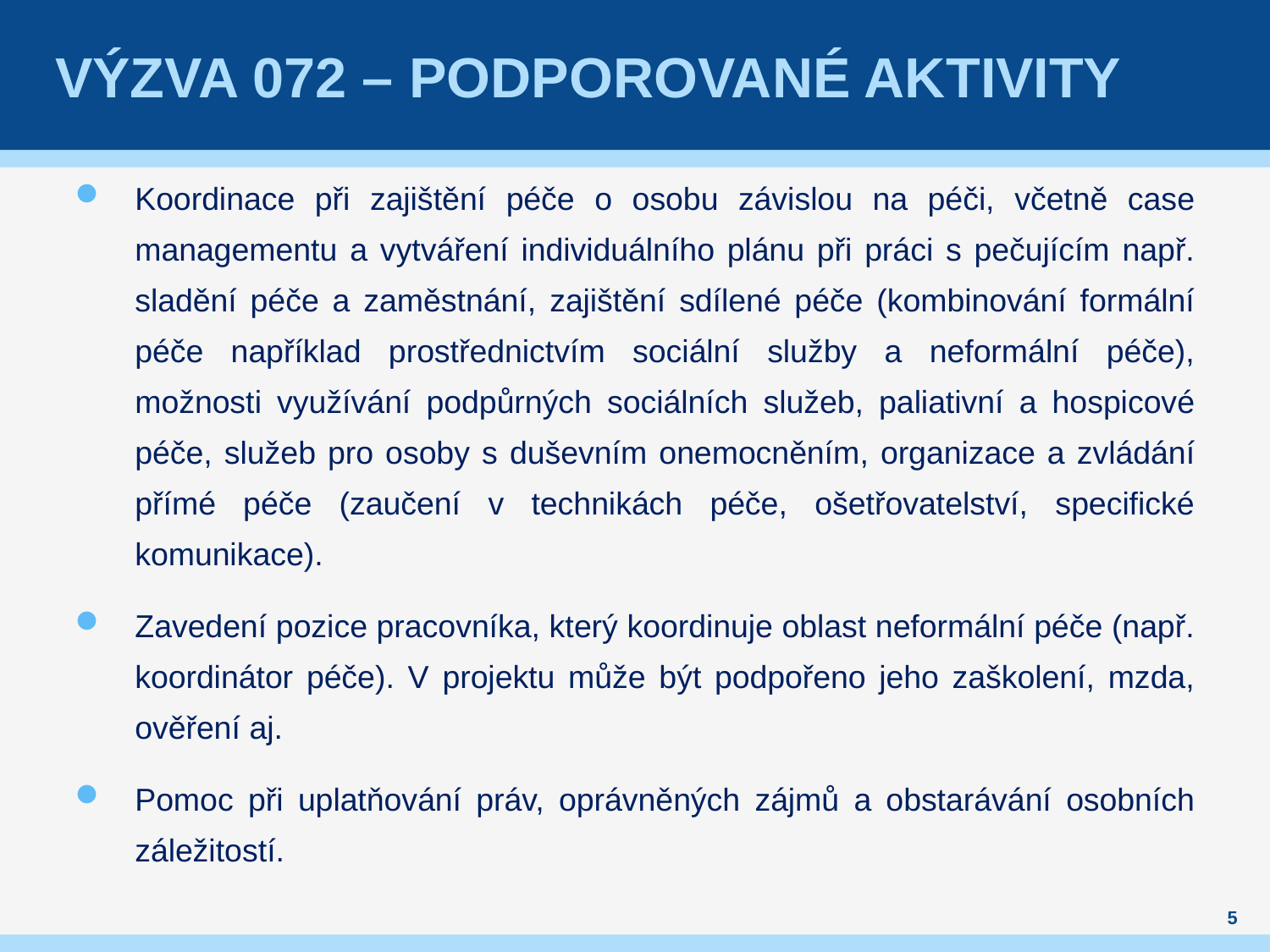

# VÝZVA 072 – Podporované aktivity
Koordinace při zajištění péče o osobu závislou na péči, včetně case managementu a vytváření individuálního plánu při práci s pečujícím např. sladění péče a zaměstnání, zajištění sdílené péče (kombinování formální péče například prostřednictvím sociální služby a neformální péče), možnosti využívání podpůrných sociálních služeb, paliativní a hospicové péče, služeb pro osoby s duševním onemocněním, organizace a zvládání přímé péče (zaučení v technikách péče, ošetřovatelství, specifické komunikace).
Zavedení pozice pracovníka, který koordinuje oblast neformální péče (např. koordinátor péče). V projektu může být podpořeno jeho zaškolení, mzda, ověření aj.
Pomoc při uplatňování práv, oprávněných zájmů a obstarávání osobních záležitostí.

5